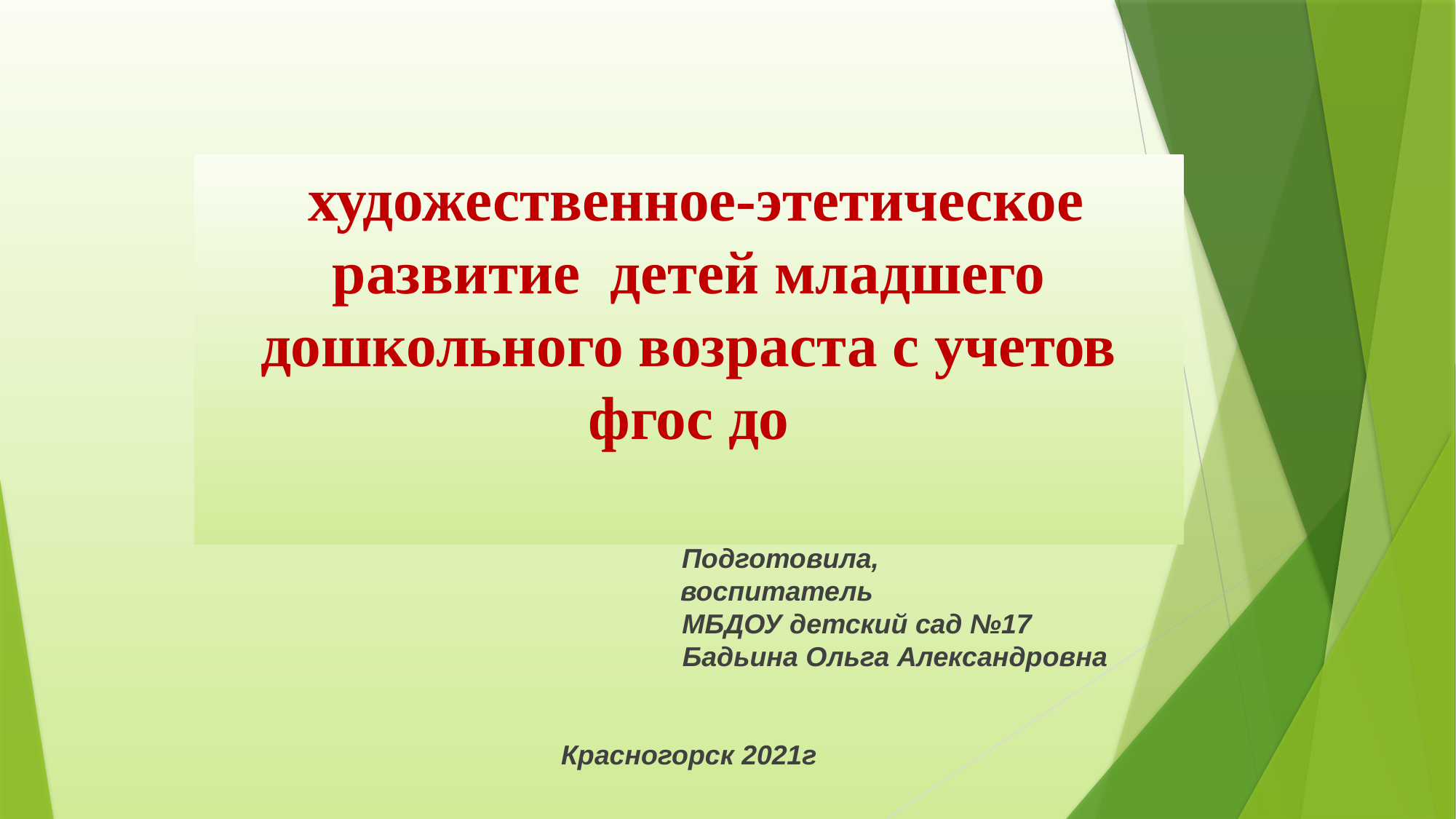

художественное-этетическое развитие  детей младшего дошкольного возраста с учетов фгос до

                        Подготовила,
                        воспитатель
                                            МБДОУ детский сад №17
                                                      Бадьина Ольга Александровна

Красногорск 2021г